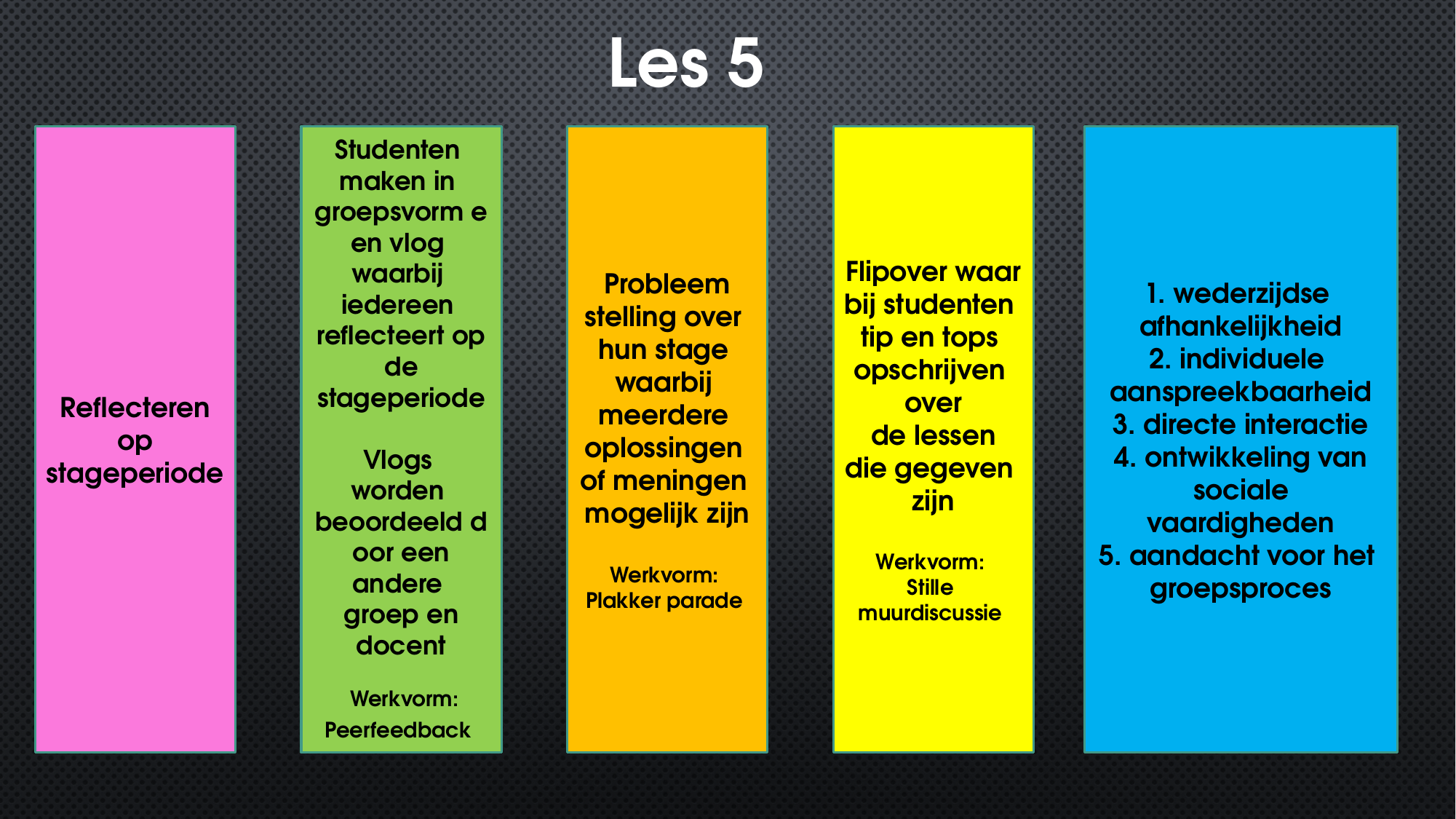

Les 5
Reflecteren op stageperiode

Studenten
maken in
groepsvorm een vlog
waarbij
iedereen
reflecteert op de stageperiode

Vlogs
worden
beoordeeld door een
andere
groep en docent

 Werkvorm: Peerfeedback ​
​
Probleem
stelling over hun stage
waarbij
meerdere
oplossingen of meningen mogelijk zijn
​
Werkvorm:
Plakker parade ​
Flipover waarbij studenten tip en tops
opschrijven
over de lessen die gegeven zijn​

Werkvorm:
Stille
muurdiscussie
1. wederzijdse
afhankelijkheid​
2. individuele
aanspreekbaarheid​
3. directe interactie​
4. ontwikkeling van
 sociale
vaardigheden​
5. aandacht voor het groepsproces​